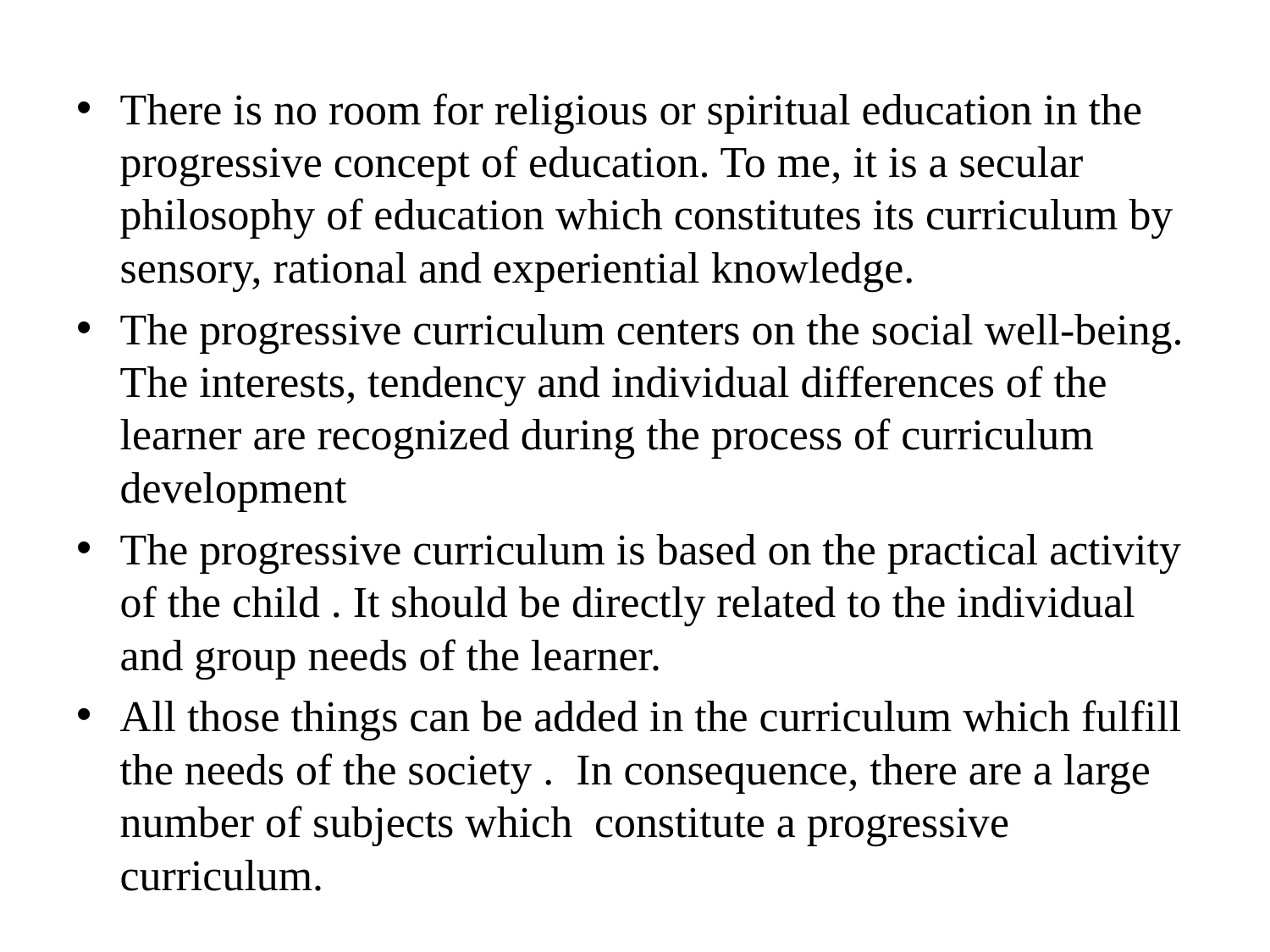

There is no room for religious or spiritual education in the progressive concept of education. To me, it is a secular philosophy of education which constitutes its curriculum by sensory, rational and experiential knowledge.
The progressive curriculum centers on the social well-being. The interests, tendency and individual differences of the learner are recognized during the process of curriculum development
The progressive curriculum is based on the practical activity of the child . It should be directly related to the individual and group needs of the learner.
All those things can be added in the curriculum which fulfill the needs of the society .  In consequence, there are a large number of subjects which  constitute a progressive curriculum.